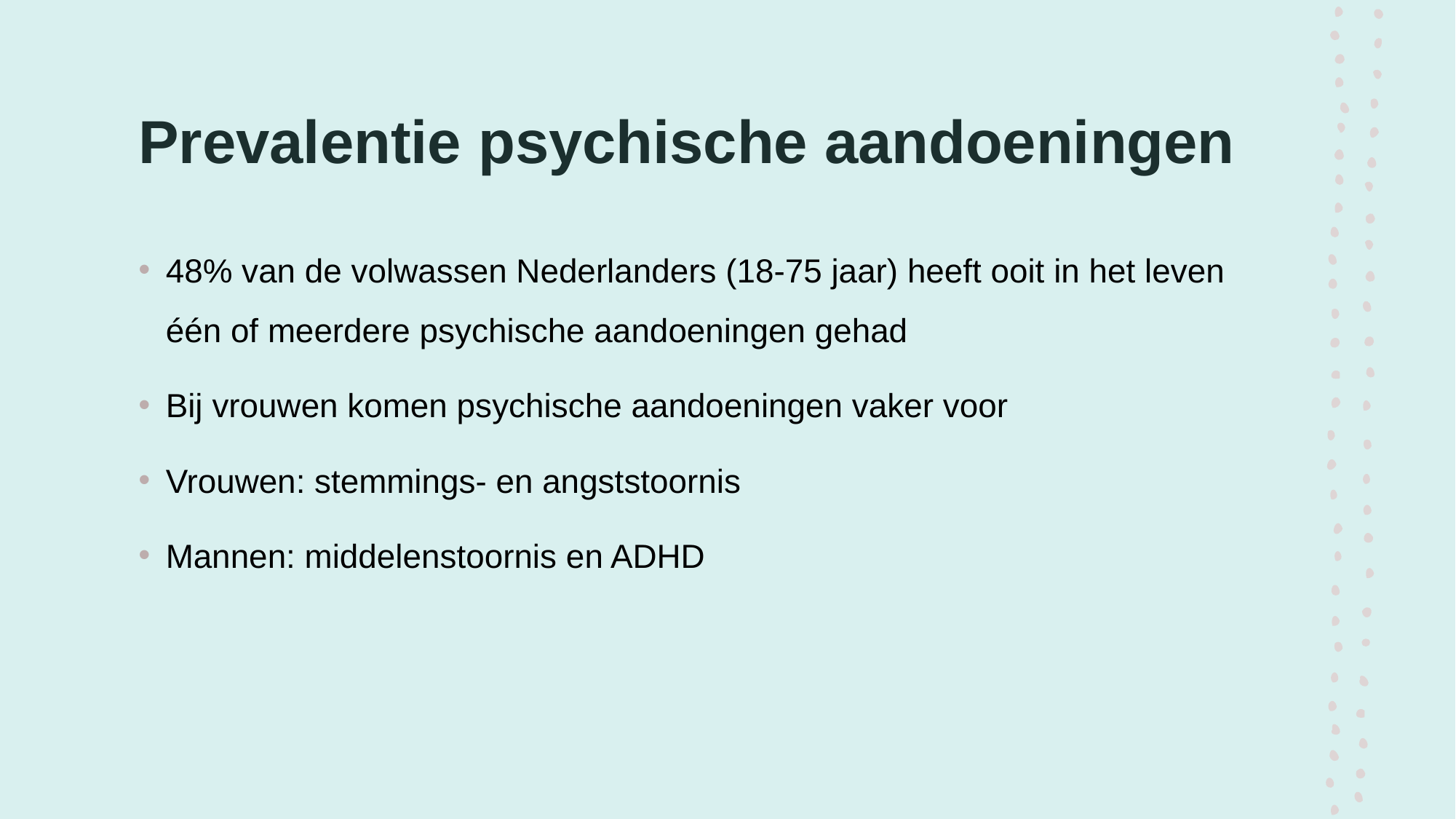

# Prevalentie psychische aandoeningen
48% van de volwassen Nederlanders (18-75 jaar) heeft ooit in het leven één of meerdere psychische aandoeningen gehad
Bij vrouwen komen psychische aandoeningen vaker voor
Vrouwen: stemmings- en angststoornis
Mannen: middelenstoornis en ADHD